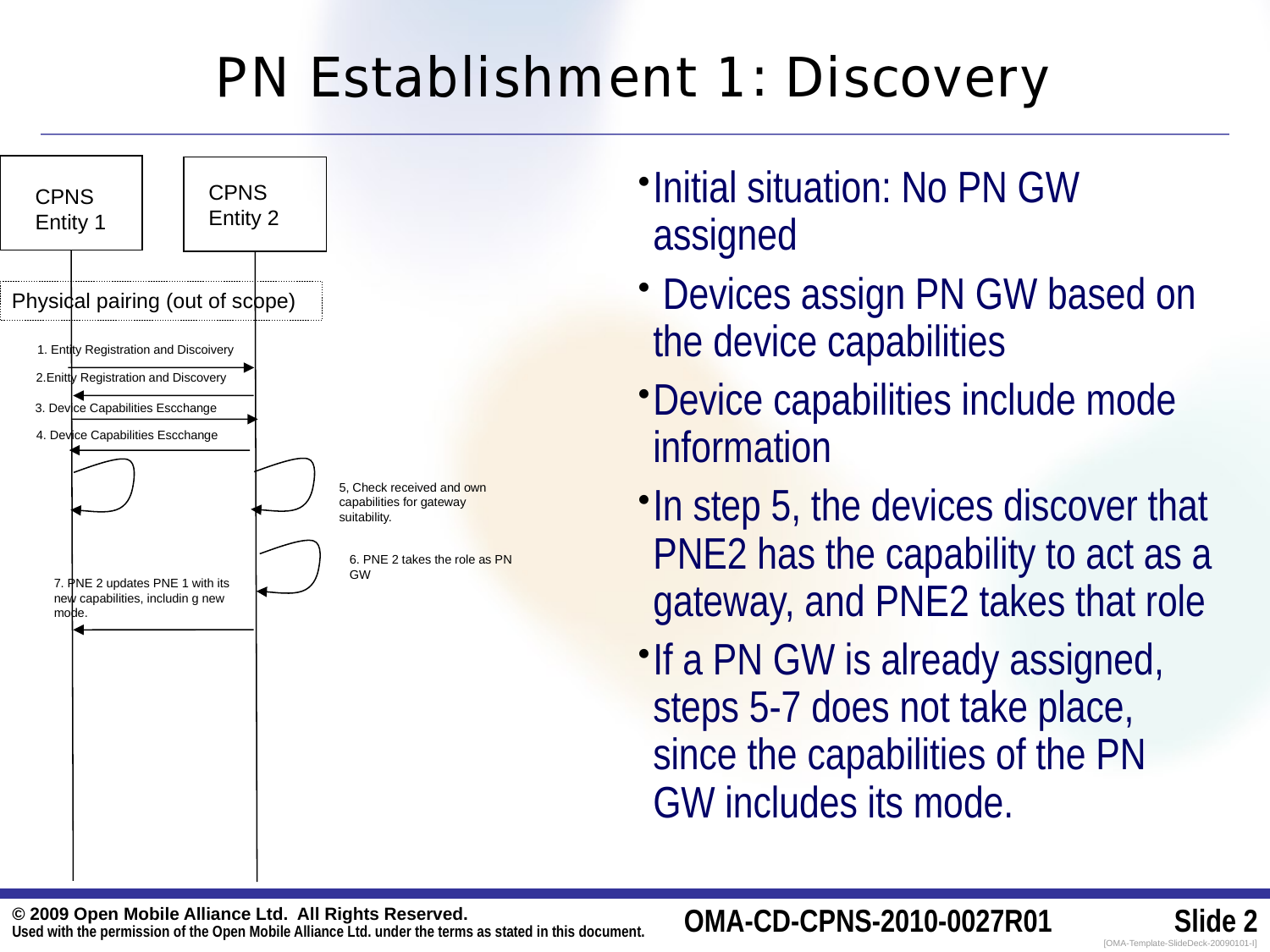

# PN Establishment 1: Discovery

Initial situation: No PN GW assigned
 Devices assign PN GW based on the device capabilities
Device capabilities include mode information
In step 5, the devices discover that PNE2 has the capability to act as a gateway, and PNE2 takes that role
If a PN GW is already assigned, steps 5-7 does not take place, since the capabilities of the PN GW includes its mode.
CPNS Entity 2
CPNS Entity 1

Physical pairing (out of scope)
1. Entity Registration and Discoivery
2.Enitty Registration and Discovery

3. Device Capabilities Escchange

4. Device Capabilities Escchange

5, Check received and own capabilities for gateway suitability.

6. PNE 2 takes the role as PN GW
7. PNE 2 updates PNE 1 with its new capabilities, includin g new mode.